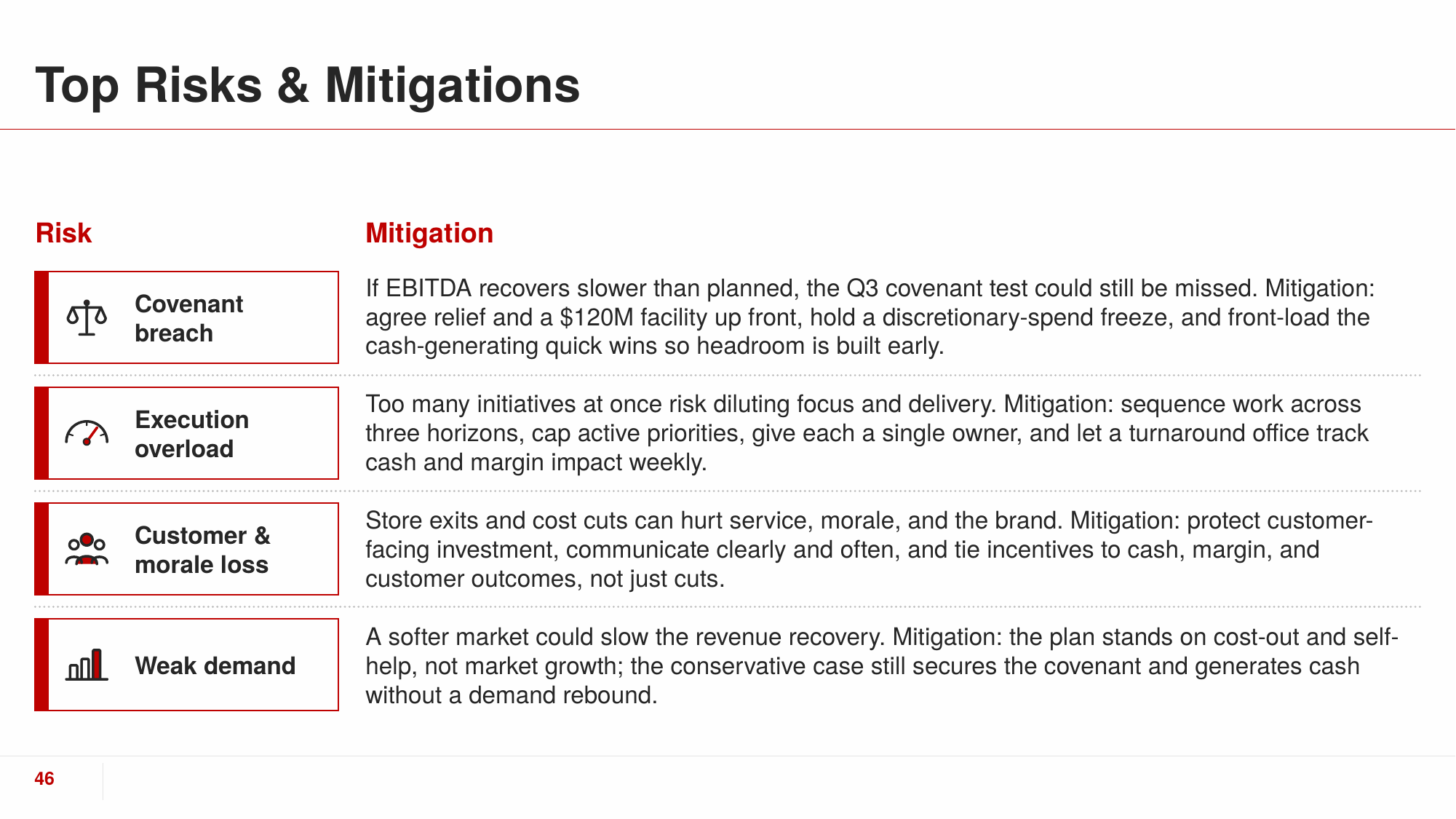

# Top Risks & Mitigations
Risk
Mitigation
If EBITDA recovers slower than planned, the Q3 covenant test could still be missed. Mitigation: agree relief and a $120M facility up front, hold a discretionary-spend freeze, and front-load the cash-generating quick wins so headroom is built early.

Covenant breach

Too many initiatives at once risk diluting focus and delivery. Mitigation: sequence work across three horizons, cap active priorities, give each a single owner, and let a turnaround office track cash and margin impact weekly.

Execution overload

Store exits and cost cuts can hurt service, morale, and the brand. Mitigation: protect customer-facing investment, communicate clearly and often, and tie incentives to cash, margin, and customer outcomes, not just cuts.

Customer & morale loss

A softer market could slow the revenue recovery. Mitigation: the plan stands on cost-out and self-help, not market growth; the conservative case still secures the covenant and generates cash without a demand rebound.
Weak demand

46